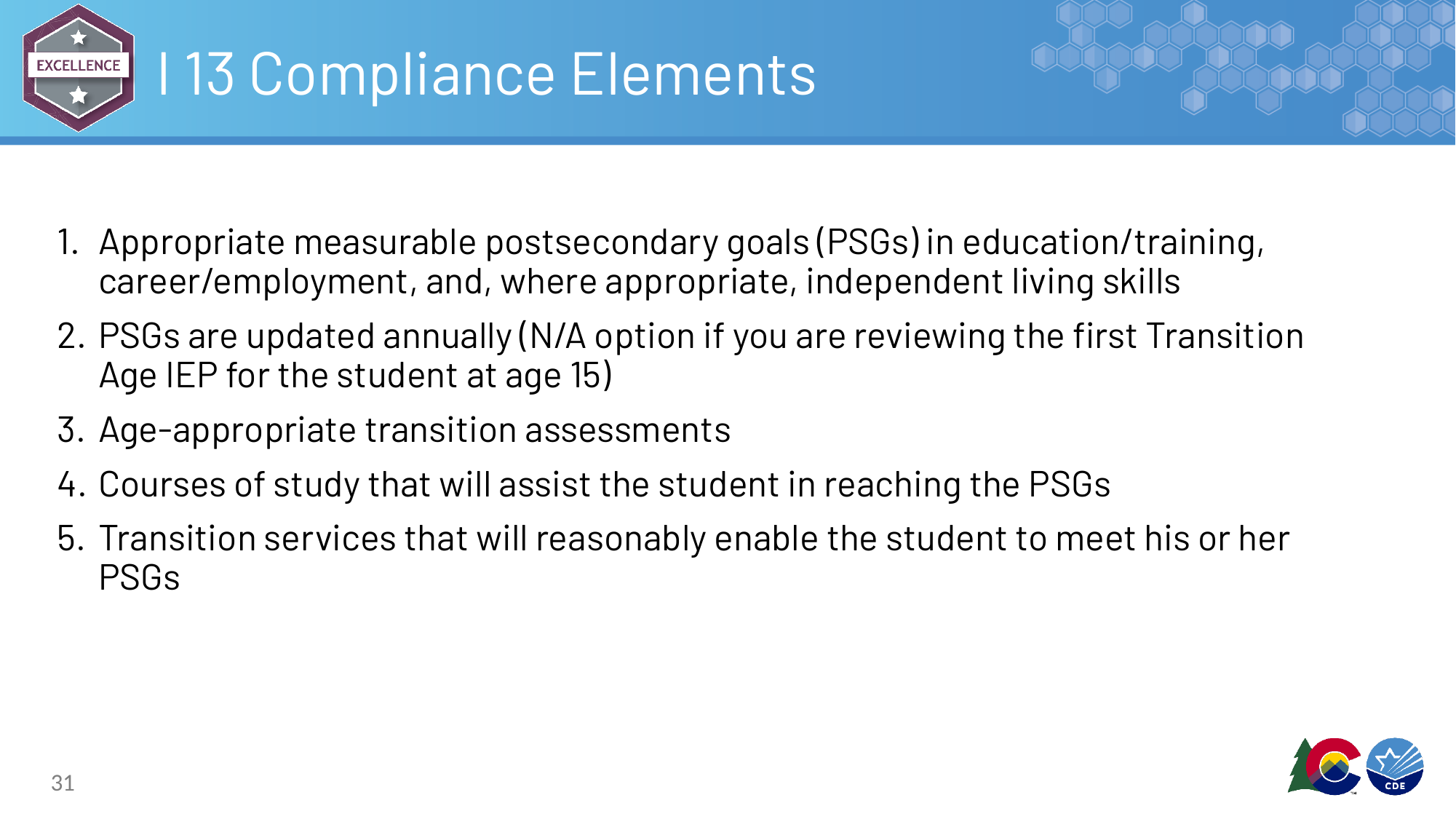

# I 13 Compliance Elements

Appropriate measurable postsecondary goals (PSGs) in education/training, career/employment, and, where appropriate, independent living skills
PSGs are updated annually (N/A option if you are reviewing the first Transition Age IEP for the student at age 15)
Age-appropriate transition assessments
Courses of study that will assist the student in reaching the PSGs
Transition services that will reasonably enable the student to meet his or her PSGs
31